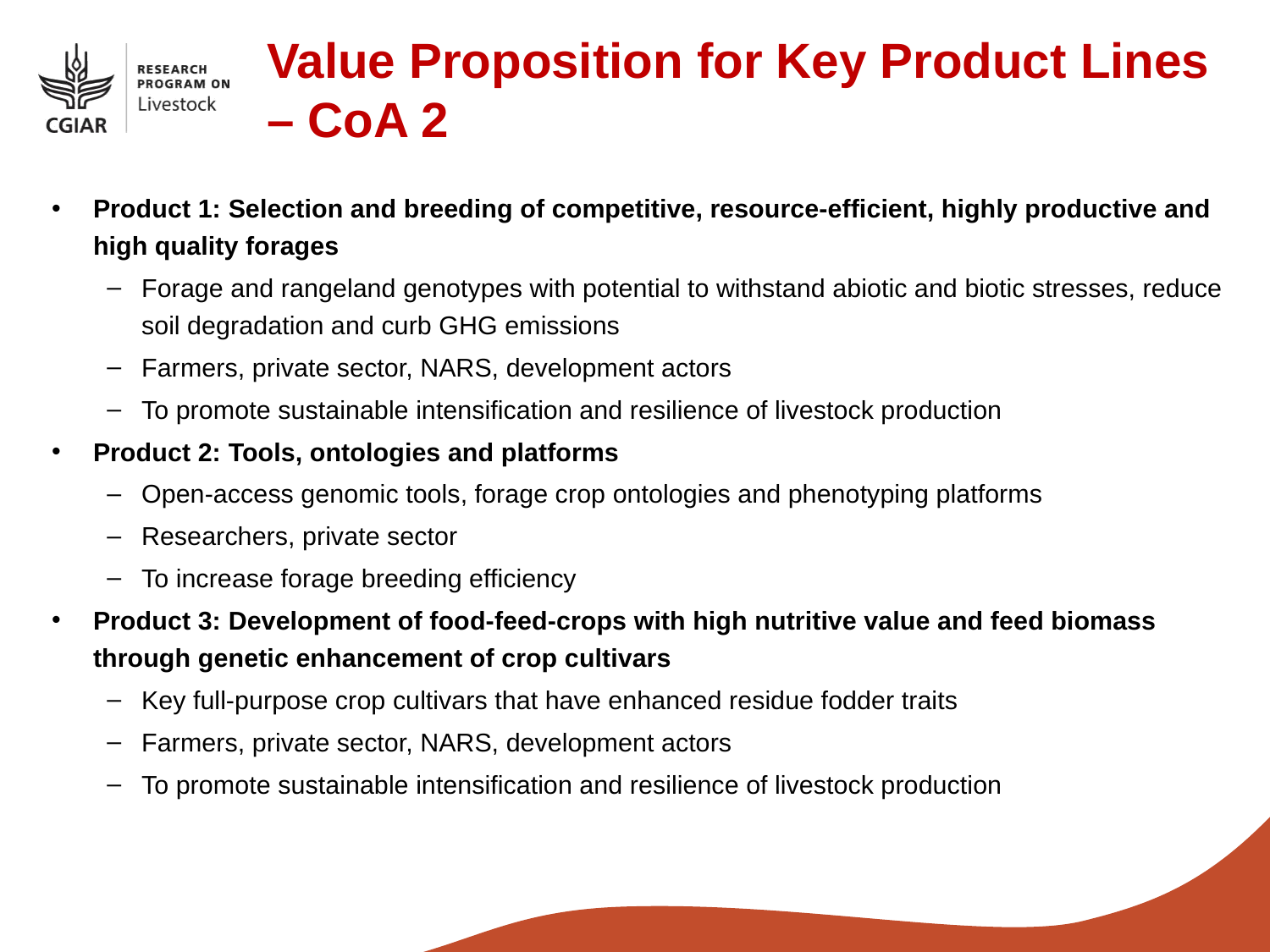

Value Proposition for Key Product Lines – CoA 2
Product 1: Selection and breeding of competitive, resource-efficient, highly productive and high quality forages
Forage and rangeland genotypes with potential to withstand abiotic and biotic stresses, reduce soil degradation and curb GHG emissions
Farmers, private sector, NARS, development actors
To promote sustainable intensification and resilience of livestock production
Product 2: Tools, ontologies and platforms
Open-access genomic tools, forage crop ontologies and phenotyping platforms
Researchers, private sector
To increase forage breeding efficiency
Product 3: Development of food-feed-crops with high nutritive value and feed biomass through genetic enhancement of crop cultivars
Key full-purpose crop cultivars that have enhanced residue fodder traits
Farmers, private sector, NARS, development actors
To promote sustainable intensification and resilience of livestock production